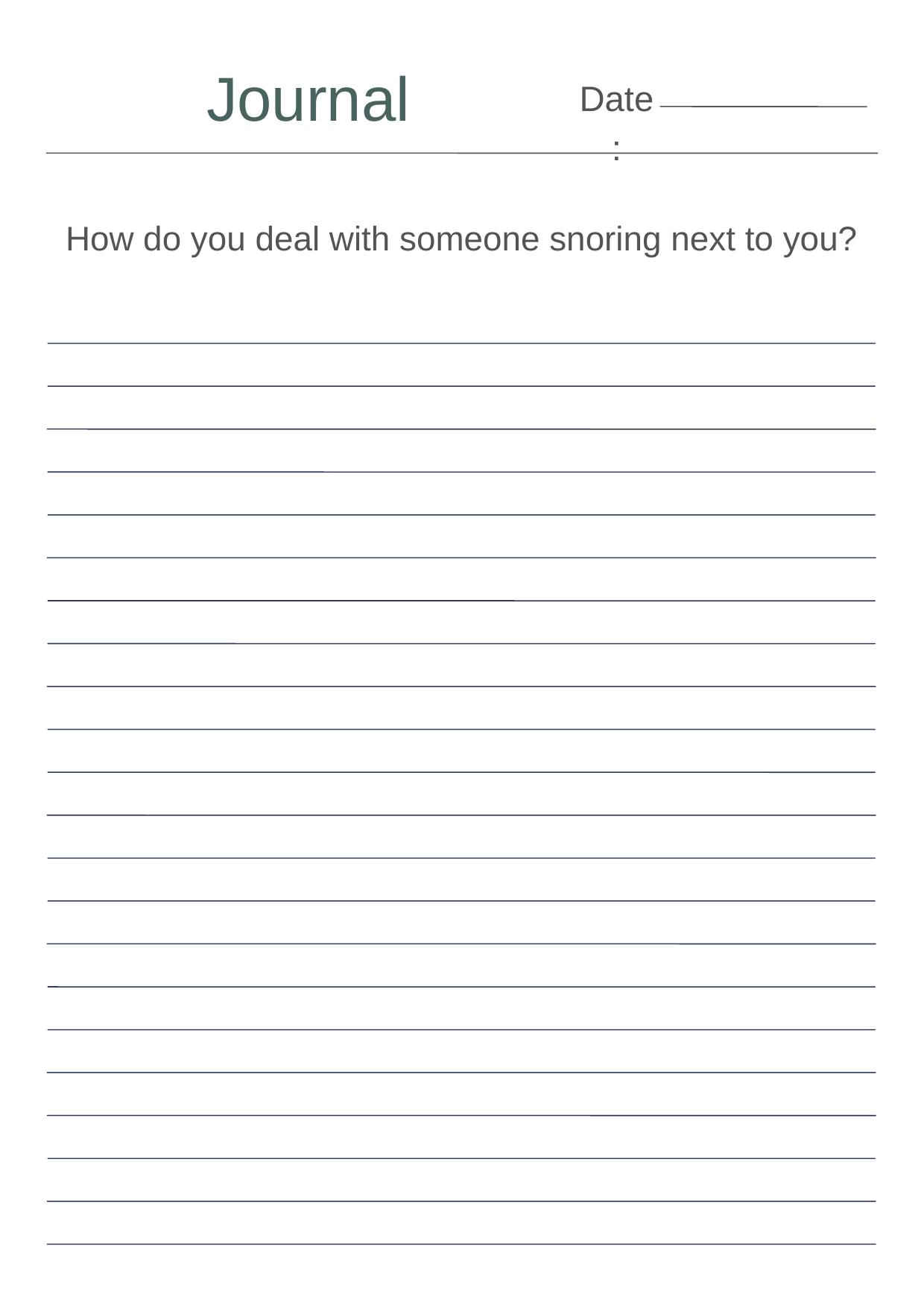

Journal
Date:

How do you deal with someone snoring next to you?